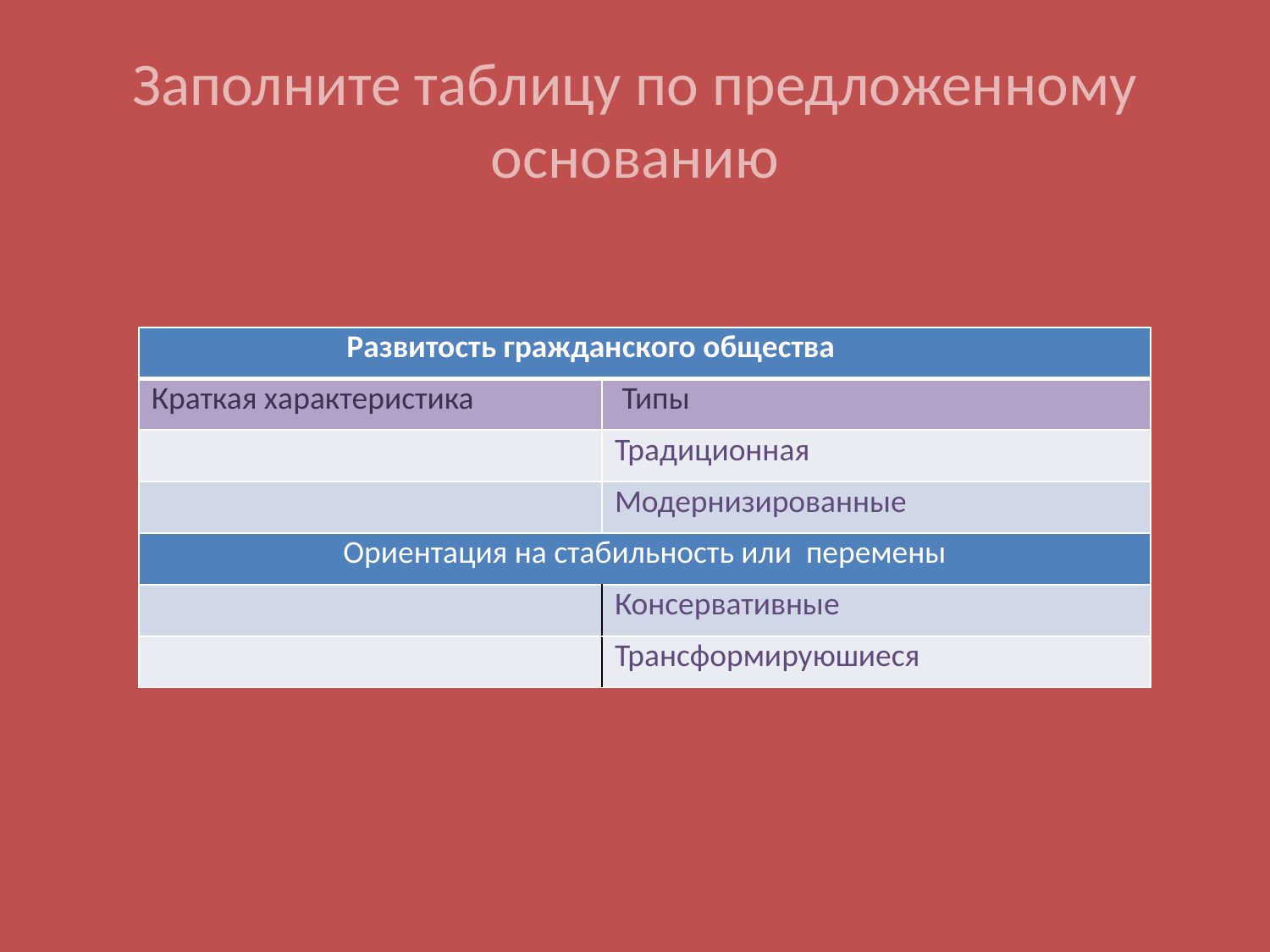

# Заполните таблицу по предложенному основанию
| Развитость гражданского общества |  |
| --- | --- |
| Краткая характеристика | Типы |
|  | Традиционная |
|  | Модернизированные |
| Ориентация на стабильность или перемены |  |
|  | Консервативные |
|  | Трансформируюшиеся |